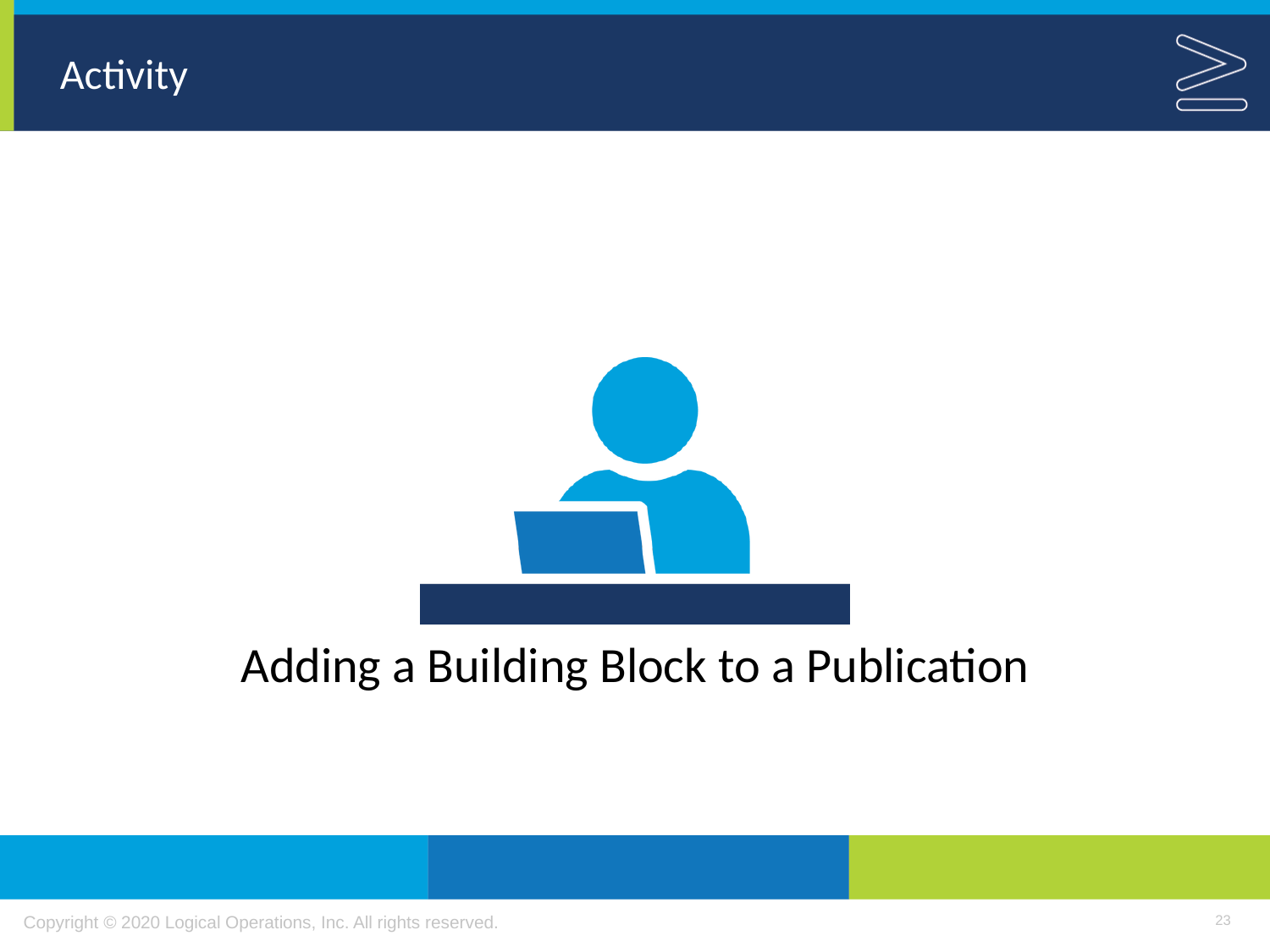

Adding a Building Block to a Publication
23